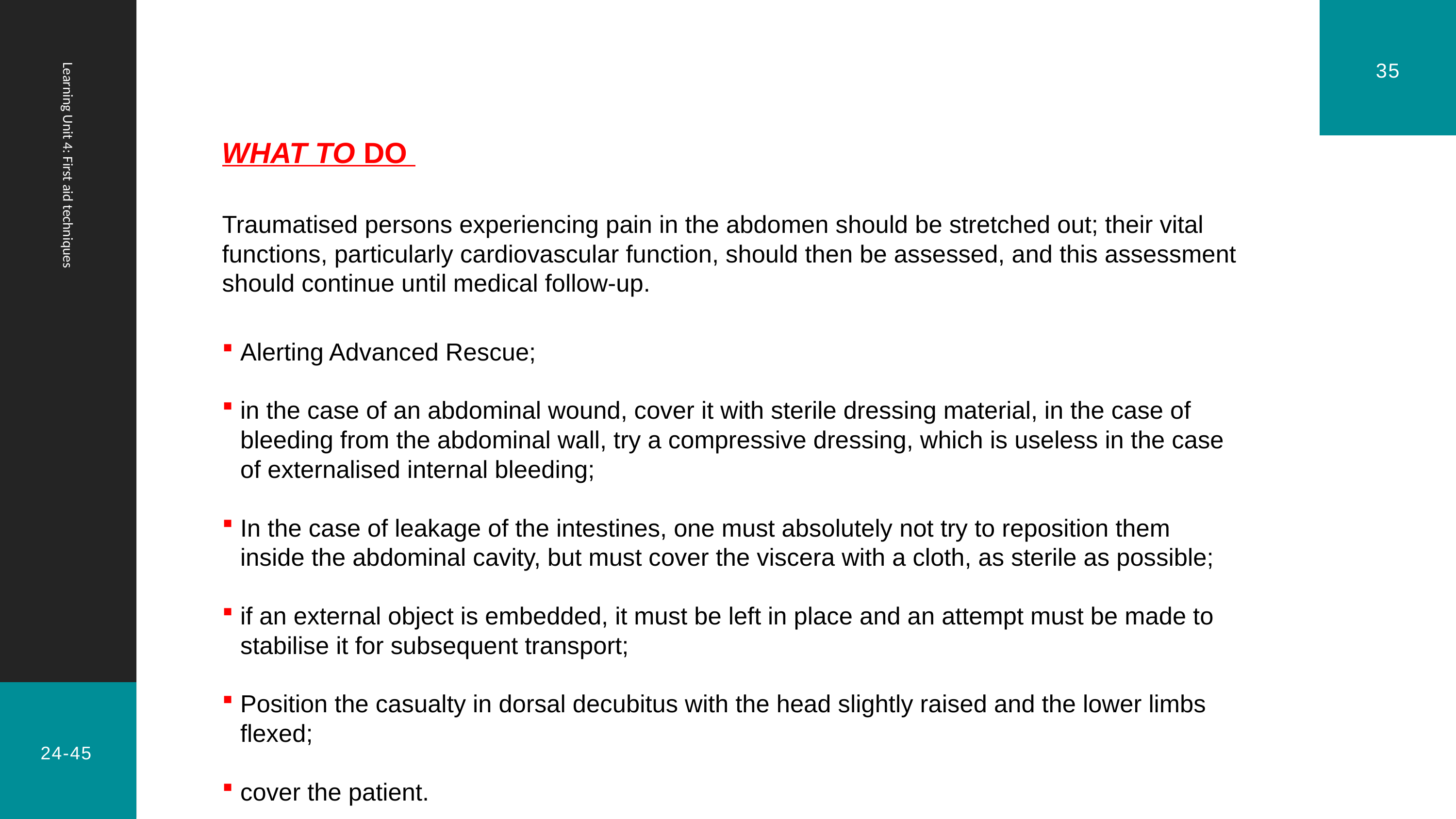

35
WHAT TO DO

Traumatised persons experiencing pain in the abdomen should be stretched out; their vital functions, particularly cardiovascular function, should then be assessed, and this assessment should continue until medical follow-up.

Alerting Advanced Rescue;

in the case of an abdominal wound, cover it with sterile dressing material, in the case of bleeding from the abdominal wall, try a compressive dressing, which is useless in the case of externalised internal bleeding;

In the case of leakage of the intestines, one must absolutely not try to reposition them inside the abdominal cavity, but must cover the viscera with a cloth, as sterile as possible;

if an external object is embedded, it must be left in place and an attempt must be made to stabilise it for subsequent transport;

Position the casualty in dorsal decubitus with the head slightly raised and the lower limbs flexed;

cover the patient.
Learning Unit 4: First aid techniques

24-45